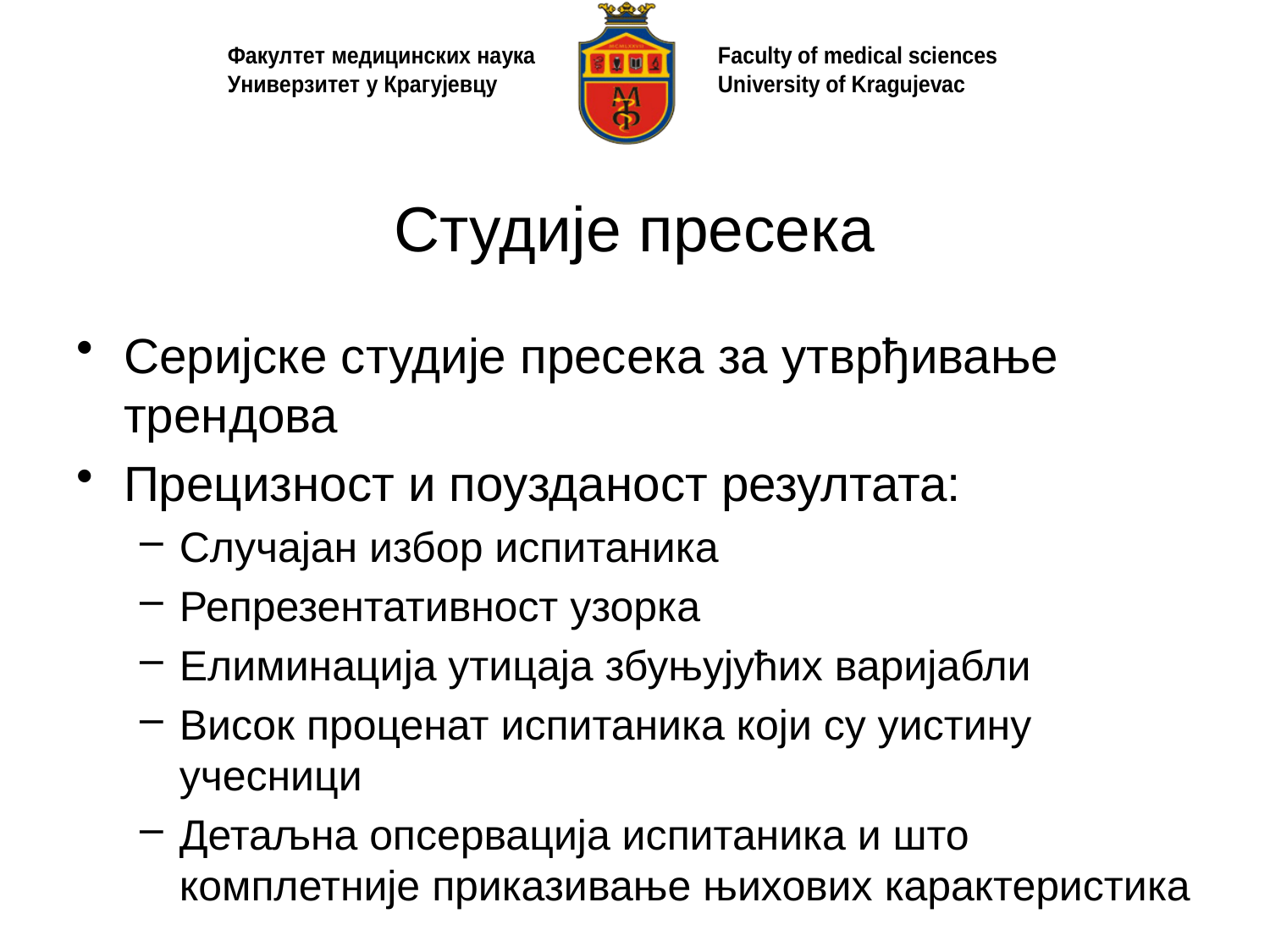

# Студије пресека
Серијске студије пресека за утврђивање трендова
Прецизност и поузданост резултата:
Случајан избор испитаника
Репрезентативност узорка
Елиминација утицаја збуњујућих варијабли
Висок проценат испитаника који су уистину учесници
Детаљна опсервација испитаника и што комплетније приказивање њихових карактеристика